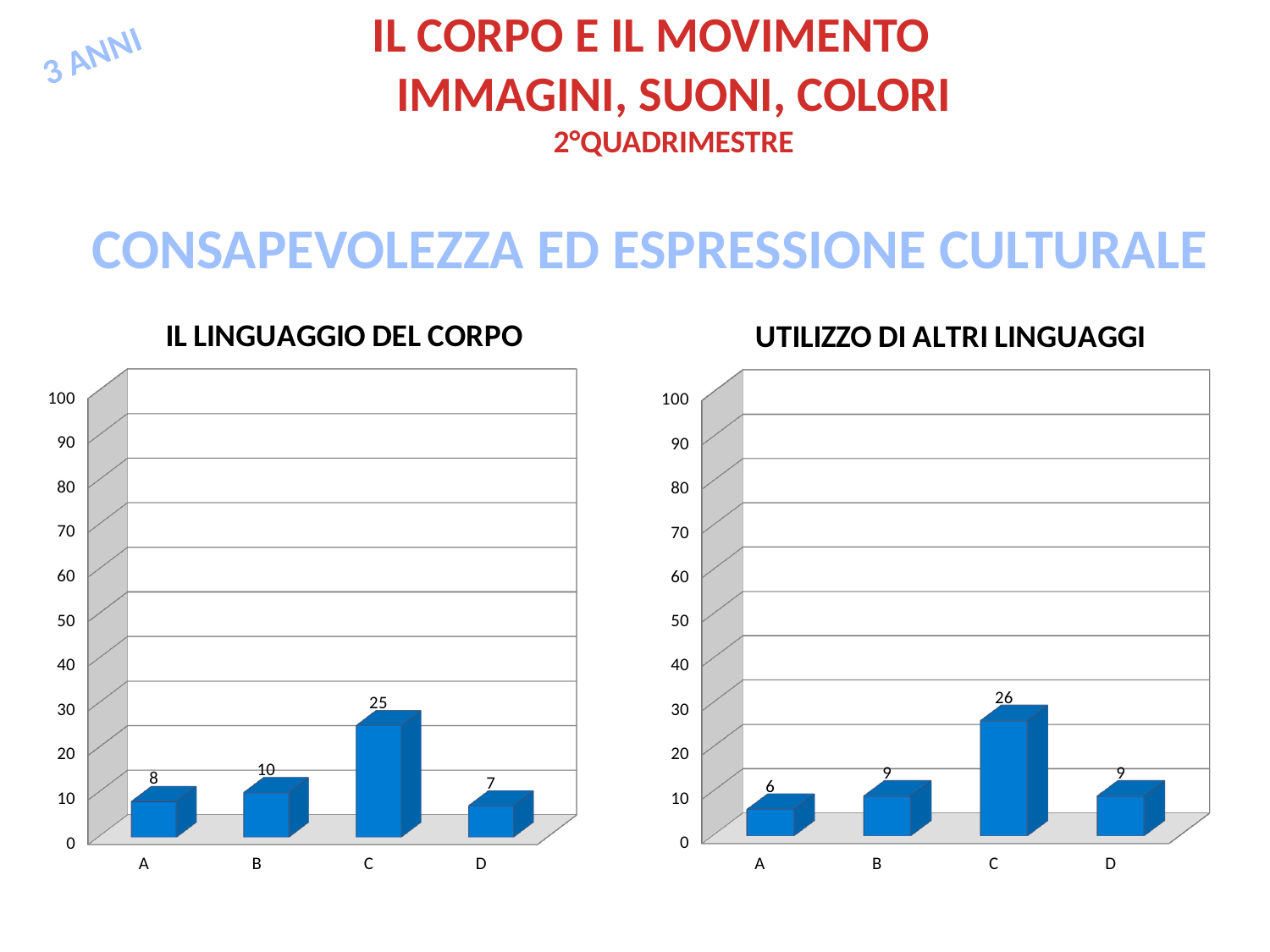

IL CORPO E IL MOVIMENTO
IMMAGINI, SUONI, COLORI
2°QUADRIMESTRE
3 ANNI
Consapevolezza ed espressione culturale

[unsupported chart]

[unsupported chart]